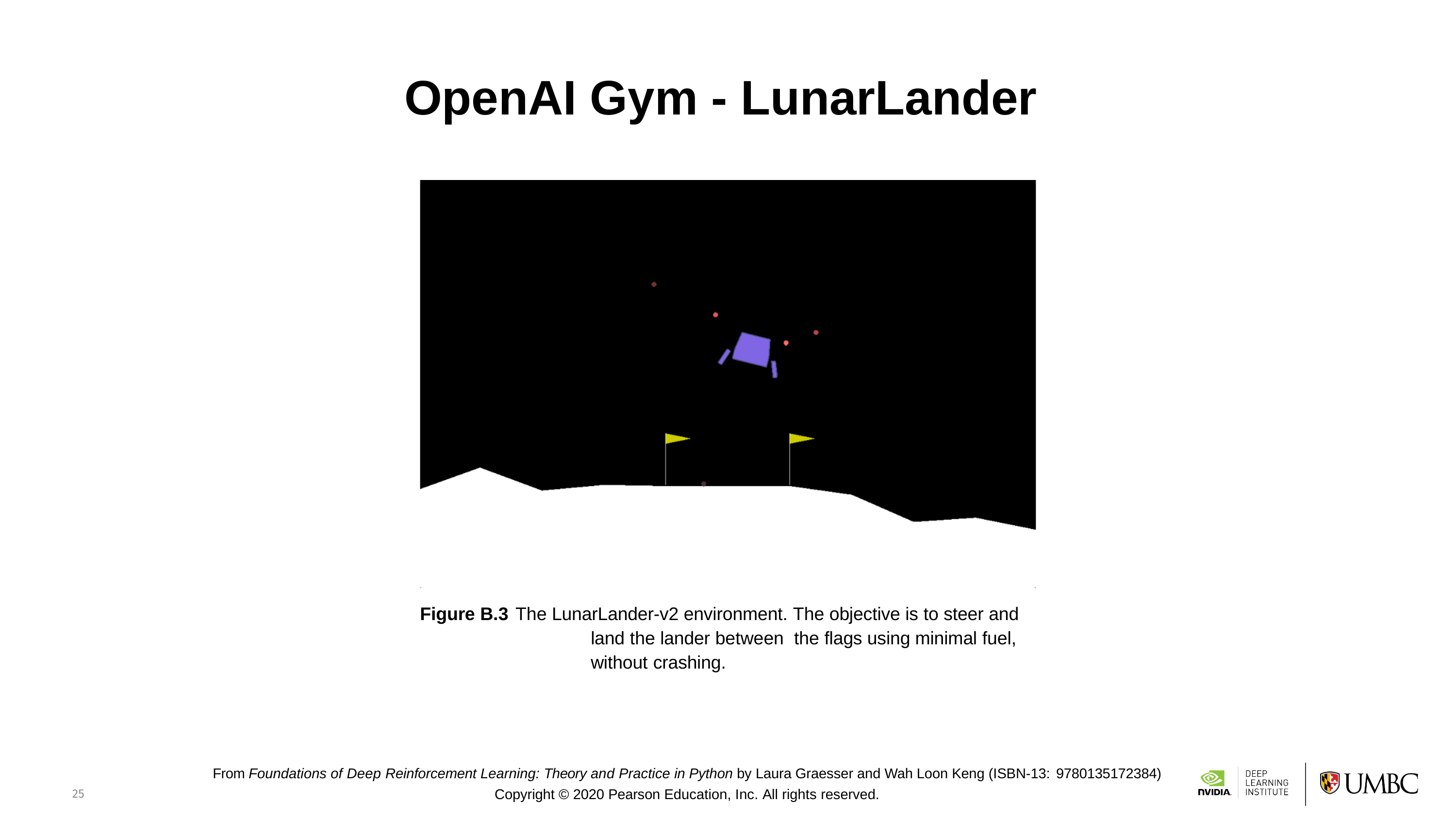

OpenAI Gym - LunarLander

Figure B.3 The LunarLander-v2 environment. The objective is to steer and land the lander between  the flags using minimal fuel, without crashing.
From Foundations of Deep Reinforcement Learning: Theory and Practice in Python by Laura Graesser and Wah Loon Keng (ISBN-13: 9780135172384)
Copyright © 2020 Pearson Education, Inc. All rights reserved.